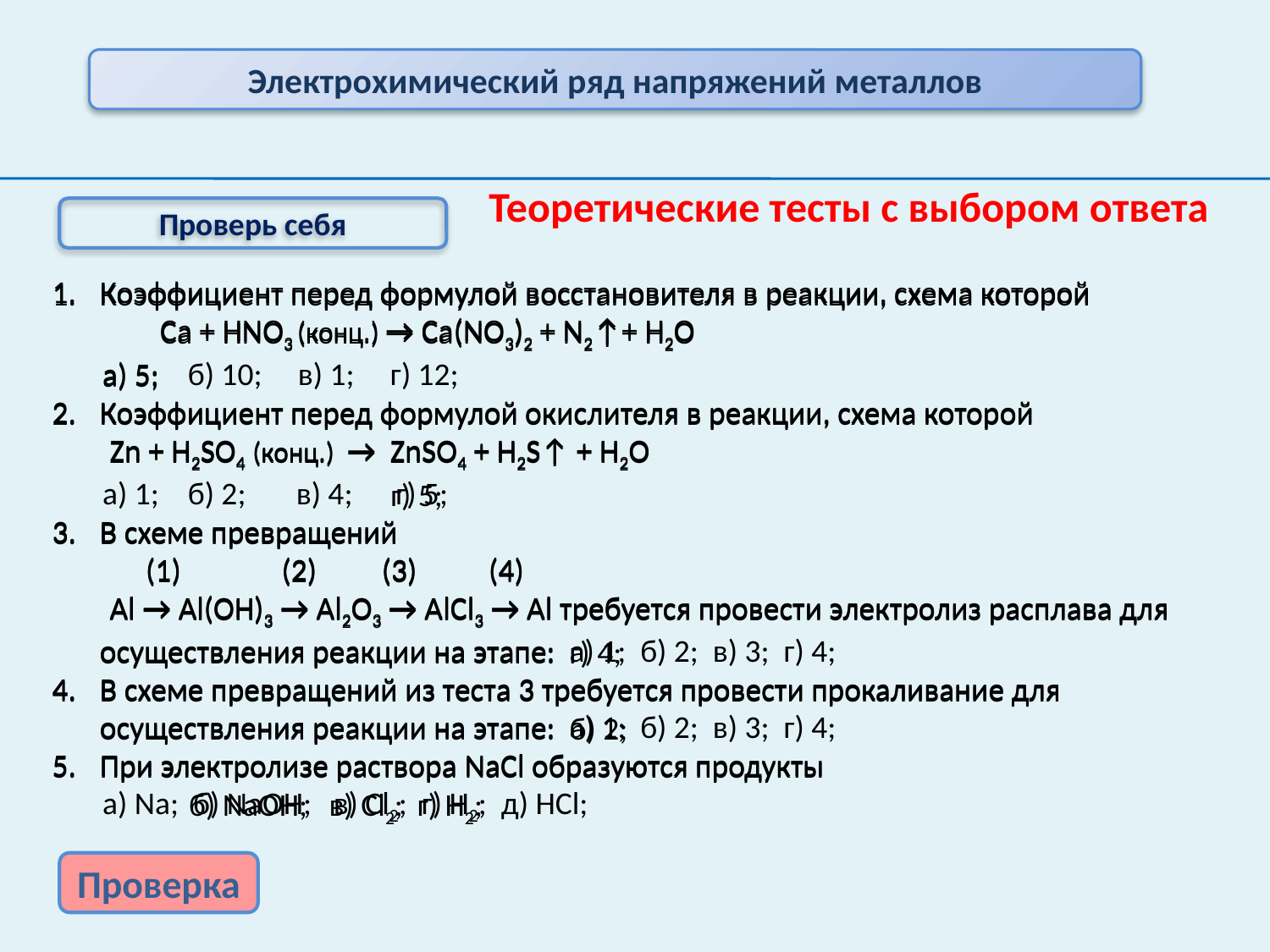

Электрохимический ряд напряжений металлов
Теоретические тесты с выбором ответа
Проверь себя
Коэффициент перед формулой восстановителя в реакции, схема которой
               Ca + HNO3 (конц.) → Ca(NO3)2 + N2↑+ H2O
       а) 5;    б) 10;     в) 1;     г) 12;
Коэффициент перед формулой окислителя в реакции, схема которой
        Zn + H2SO4 (конц.)  →  ZnSO4 + H2S↑ + H2O
       а) 1;    б) 2;       в) 4;      г) 5;
В схеме превращений
             (1)              (2)         (3)          (4)
        Al → Al(OH)3 → Al2O3 → AlCl3 → Al требуется провести электролиз расплава для осуществления реакции на этапе:  а) 1;  б) 2;  в) 3;  г) 4;
В схеме превращений из теста 3 требуется провести прокаливание для осуществления реакции на этапе:  а) 1;  б) 2;  в) 3;  г) 4;
При электролизе раствора NaCl образуются продукты
       а) Na;  б) NaOH;   в) Cl2;  г) H2;  д) HCl;

Коэффициент перед формулой восстановителя в реакции, схема которой
               Ca + HNO3 (конц.) → Ca(NO3)2 + N2↑+ H2O
       а) 5;
Коэффициент перед формулой окислителя в реакции, схема которой
        Zn + H2SO4 (конц.)  →  ZnSO4 + H2S↑ + H2O
                                               г) 5;
В схеме превращений
             (1)              (2)         (3)          (4)
        Al → Al(OH)3 → Al2O3 → AlCl3 → Al требуется провести электролиз расплава для осуществления реакции на этапе:  г) 4;
В схеме превращений из теста 3 требуется провести прокаливание для осуществления реакции на этапе:  б) 2;
При электролизе раствора NaCl образуются продукты
                   б) NaOH;   в) Cl2;  г) H2;

Проверка